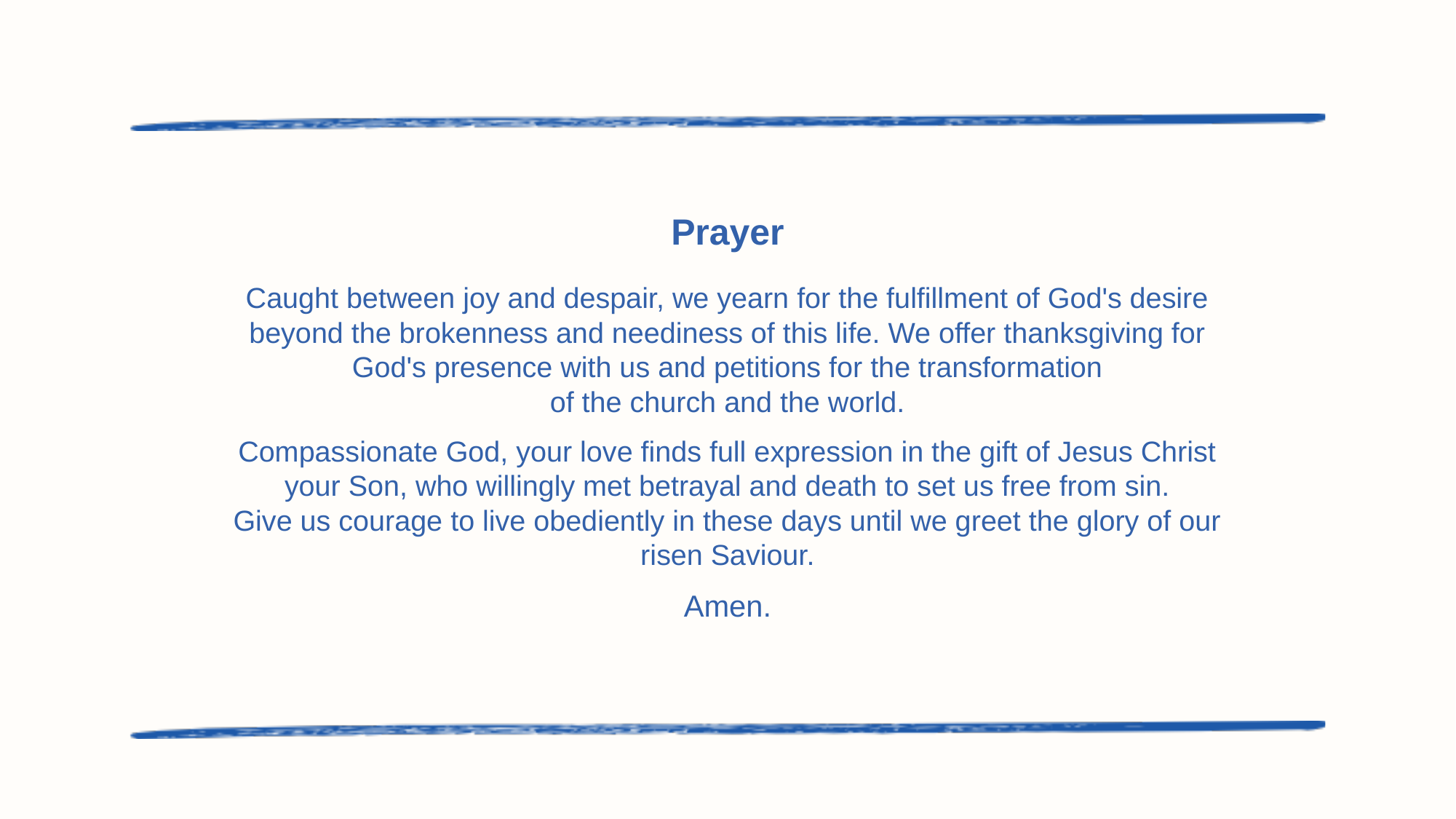

Prayer
Caught between joy and despair, we yearn for the fulfillment of God's desire
beyond the brokenness and neediness of this life. We offer thanksgiving for God's presence with us and petitions for the transformation
of the church and the world.
Compassionate God, your love finds full expression in the gift of Jesus Christ your Son, who willingly met betrayal and death to set us free from sin.
Give us courage to live obediently in these days until we greet the glory of our risen Saviour.
Amen.